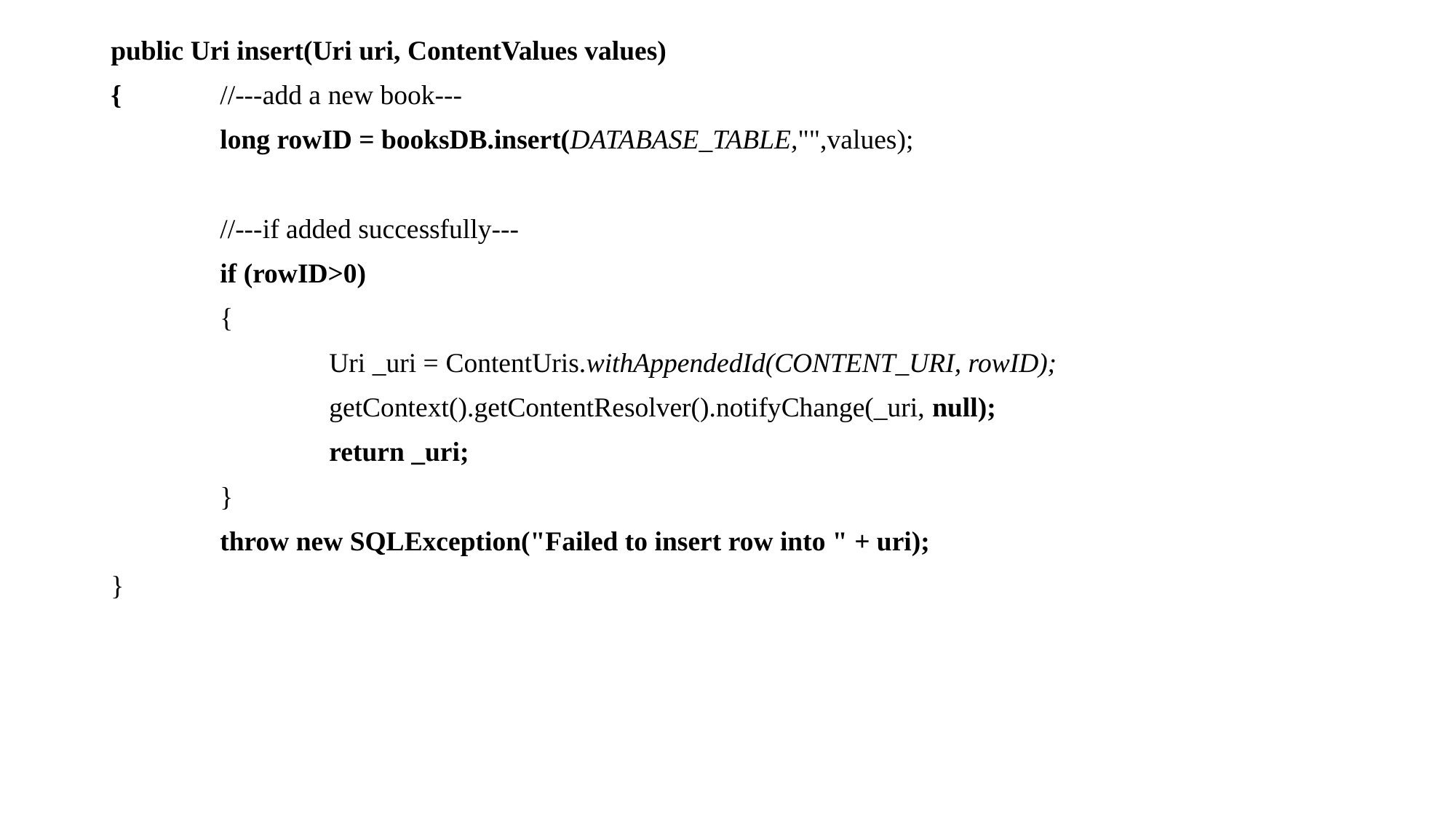

public Uri insert(Uri uri, ContentValues values)
{	//---add a new book---
	long rowID = booksDB.insert(DATABASE_TABLE,"",values);

	//---if added successfully---
	if (rowID>0)
	{
		Uri _uri = ContentUris.withAppendedId(CONTENT_URI, rowID);
		getContext().getContentResolver().notifyChange(_uri, null);
		return _uri;
	}
	throw new SQLException("Failed to insert row into " + uri);
}